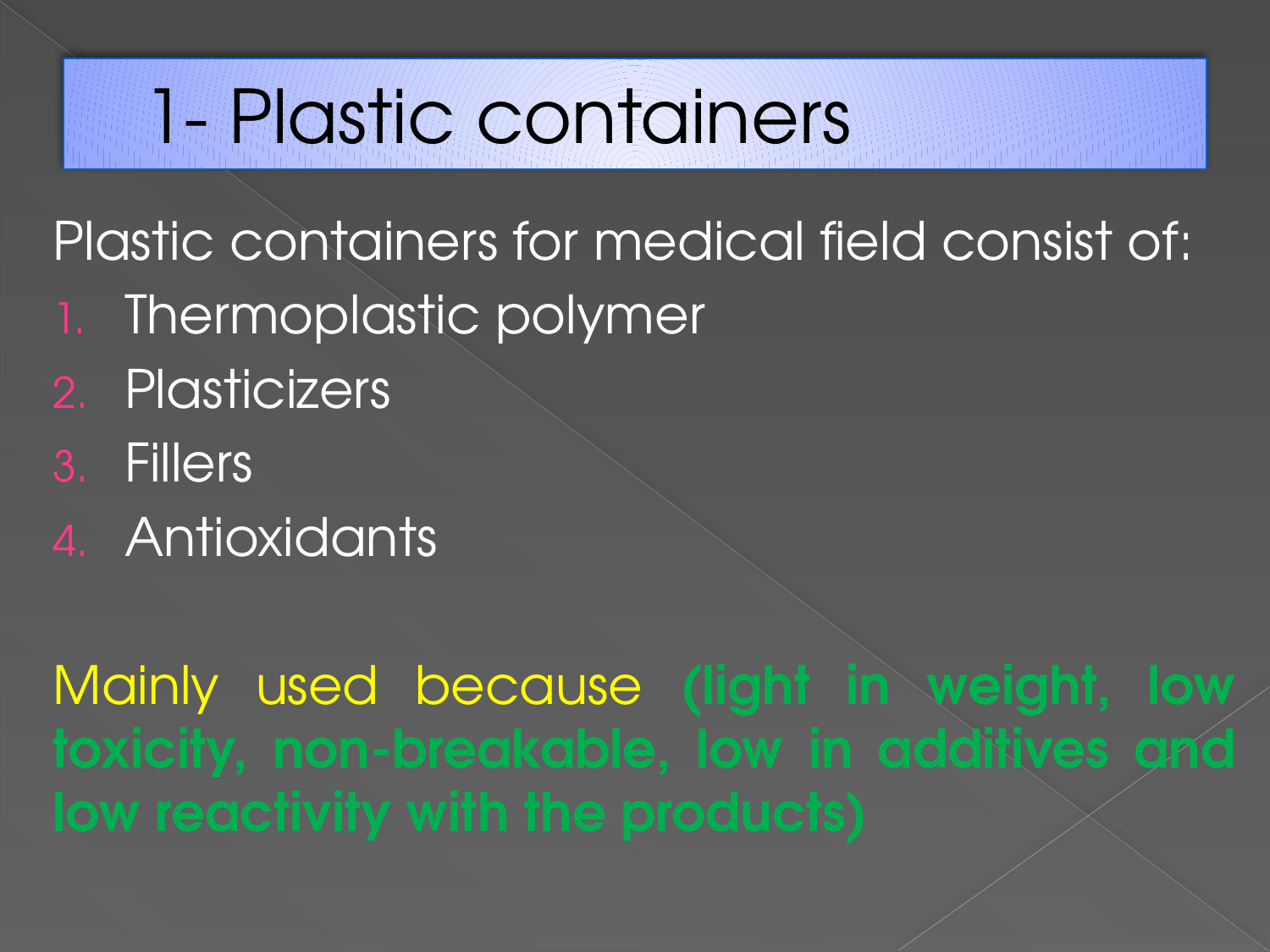

# 1- Plastic containers
Plastic containers for medical field consist of:
Thermoplastic polymer
Plasticizers
Fillers
Antioxidants

Mainly used because (light in weight, low toxicity, non-breakable, low in additives and low reactivity with the products)